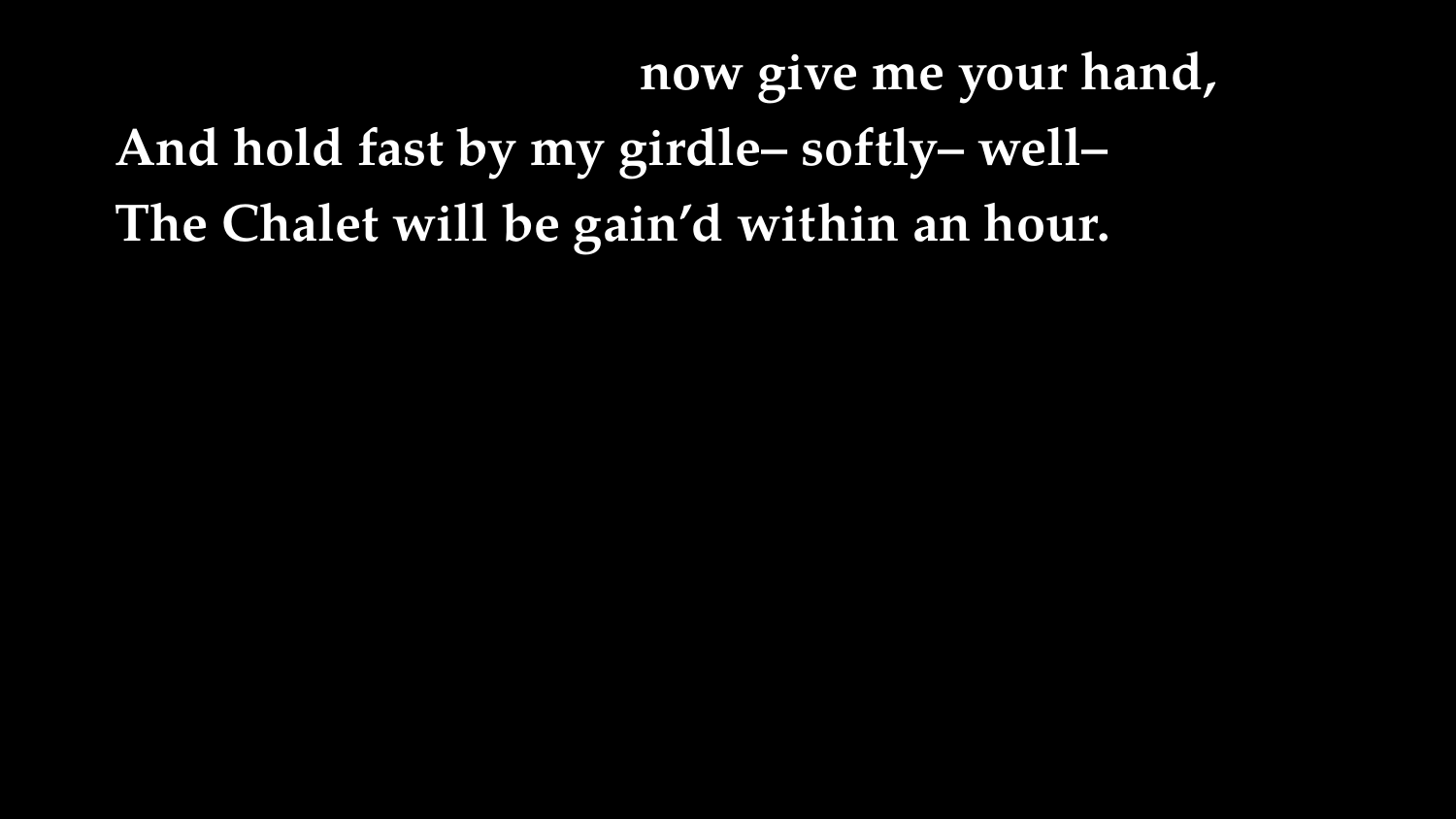

# now give me your hand, And hold fast by my girdle– softly– well– The Chalet will be gain’d within an hour.